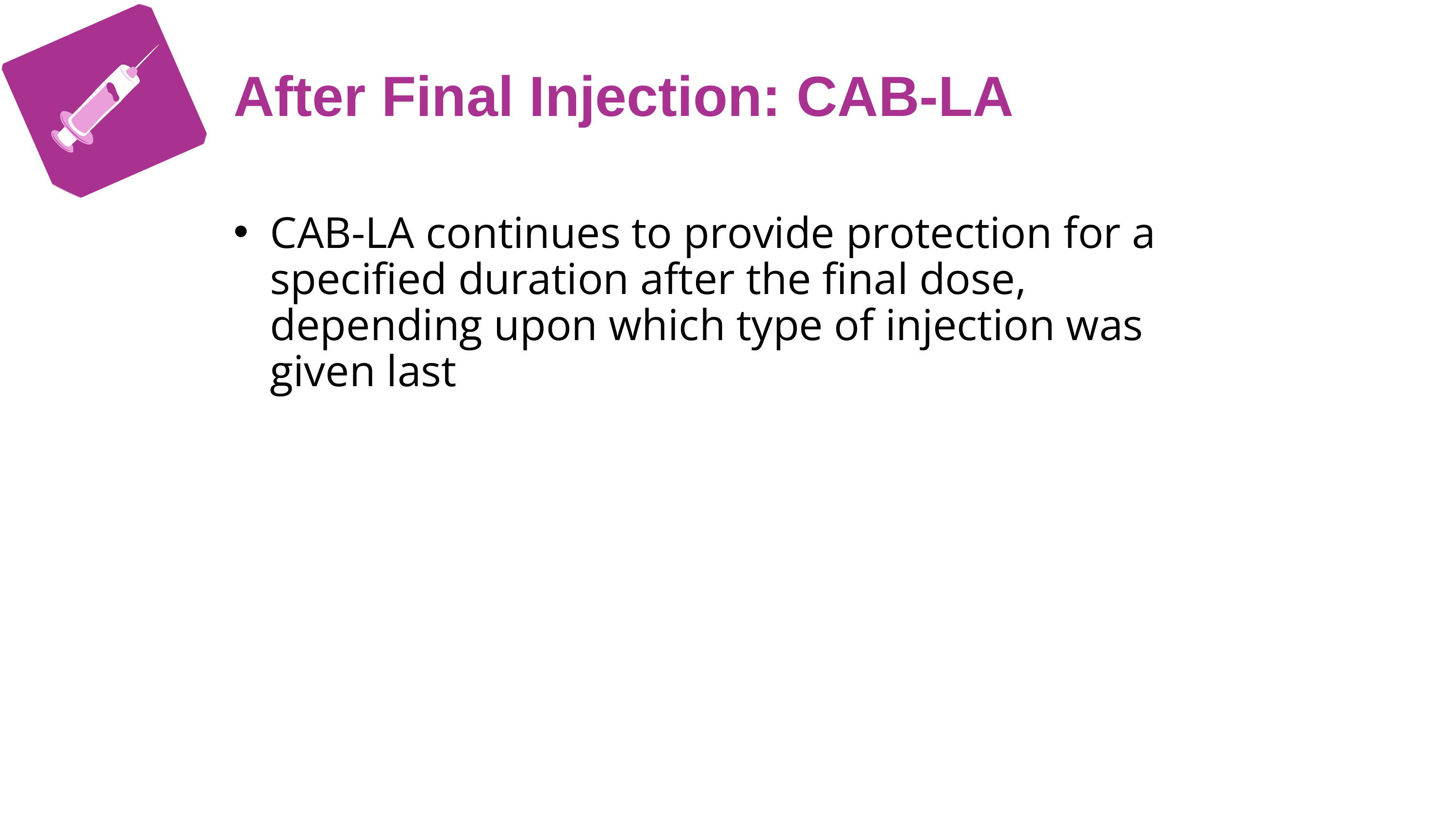

C
After Final Injection: CAB-LA
CAB-LA continues to provide protection for a specified duration after the final dose, depending upon which type of injection was given last